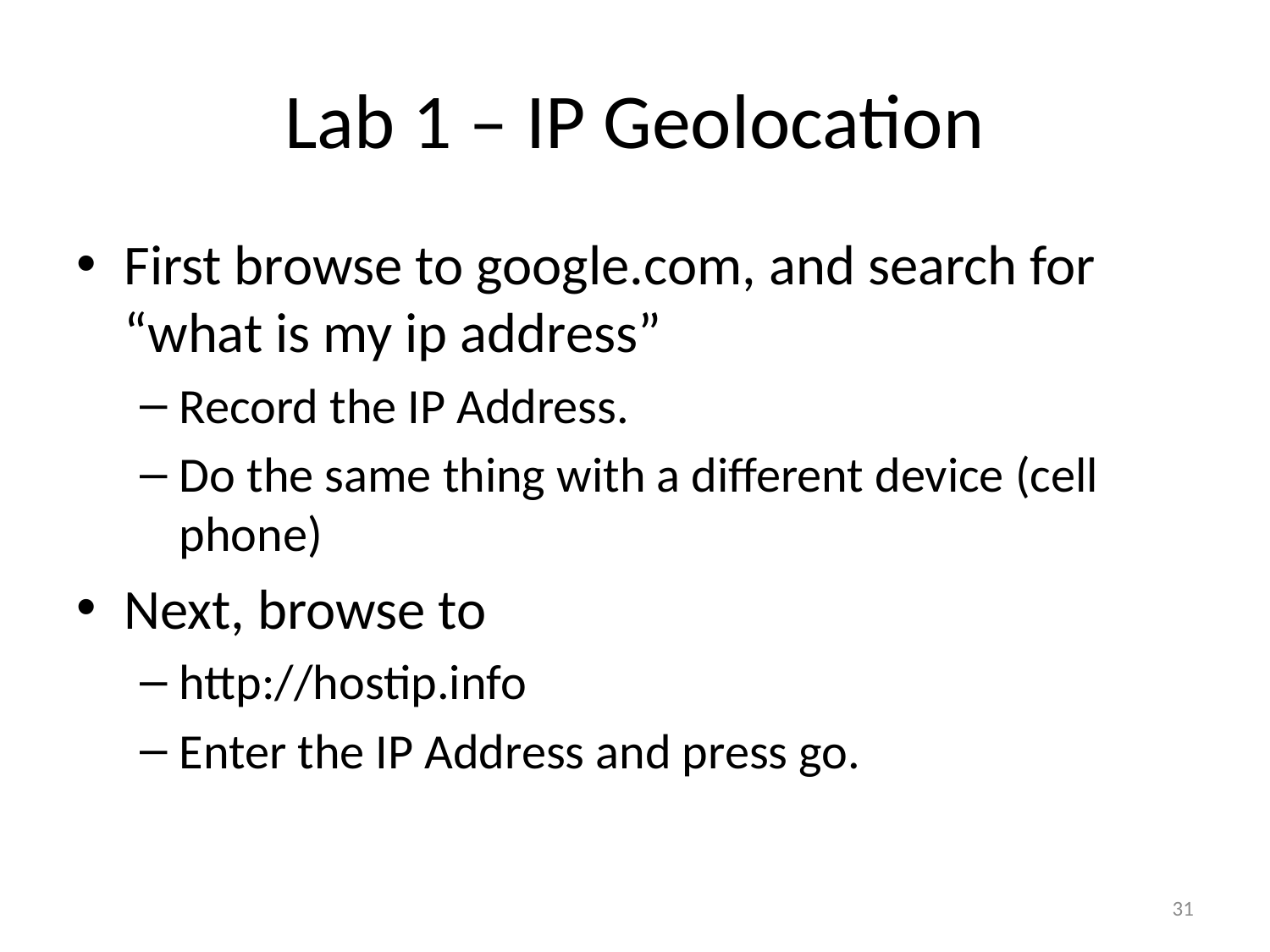

# Lab 1 – IP Geolocation
First browse to google.com, and search for “what is my ip address”
Record the IP Address.
Do the same thing with a different device (cell phone)
Next, browse to
http://hostip.info
Enter the IP Address and press go.
31